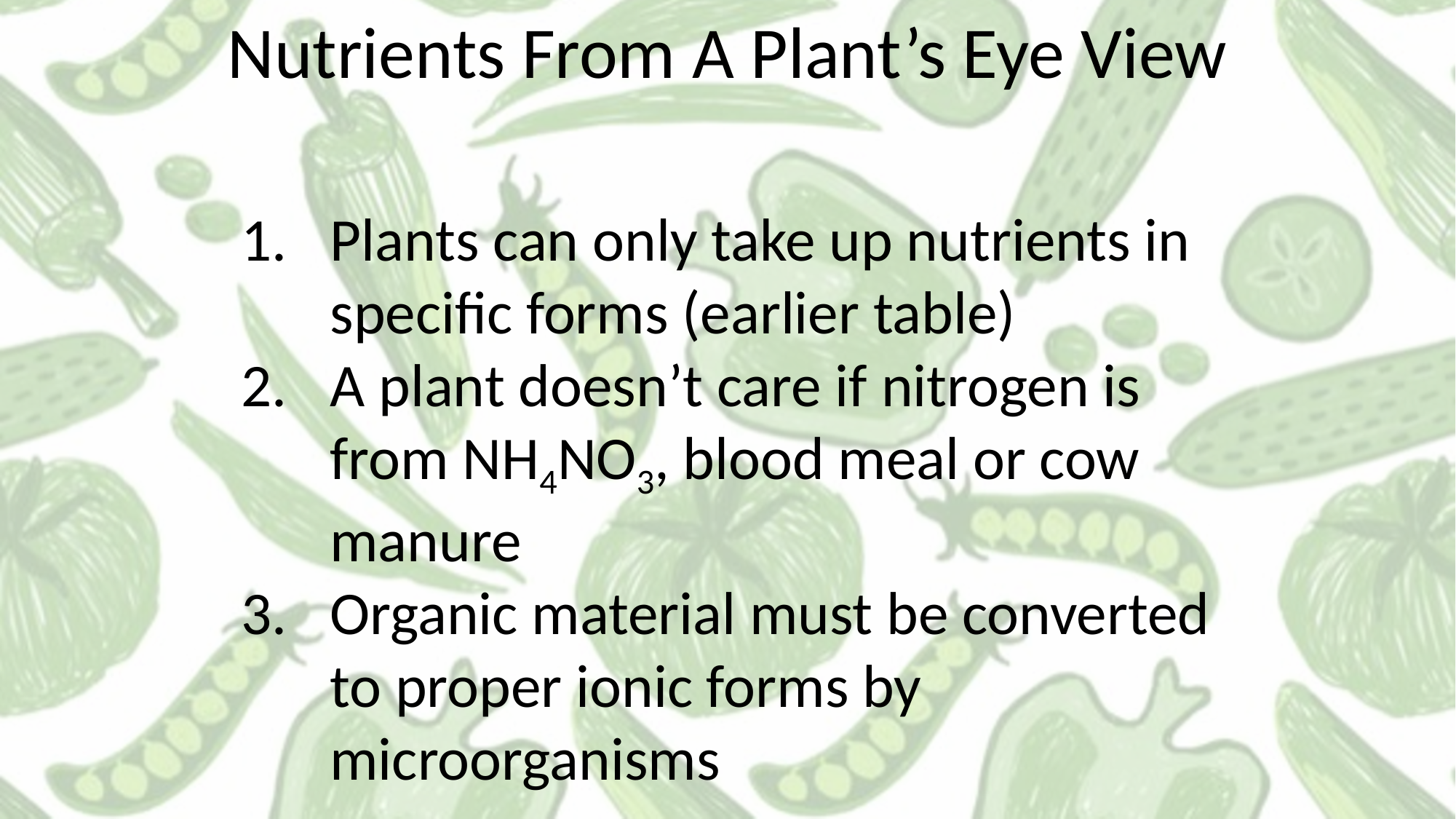

Nutrients From A Plant’s Eye View
Plants can only take up nutrients in specific forms (earlier table)
A plant doesn’t care if nitrogen is from NH4NO3, blood meal or cow manure
Organic material must be converted to proper ionic forms by microorganisms